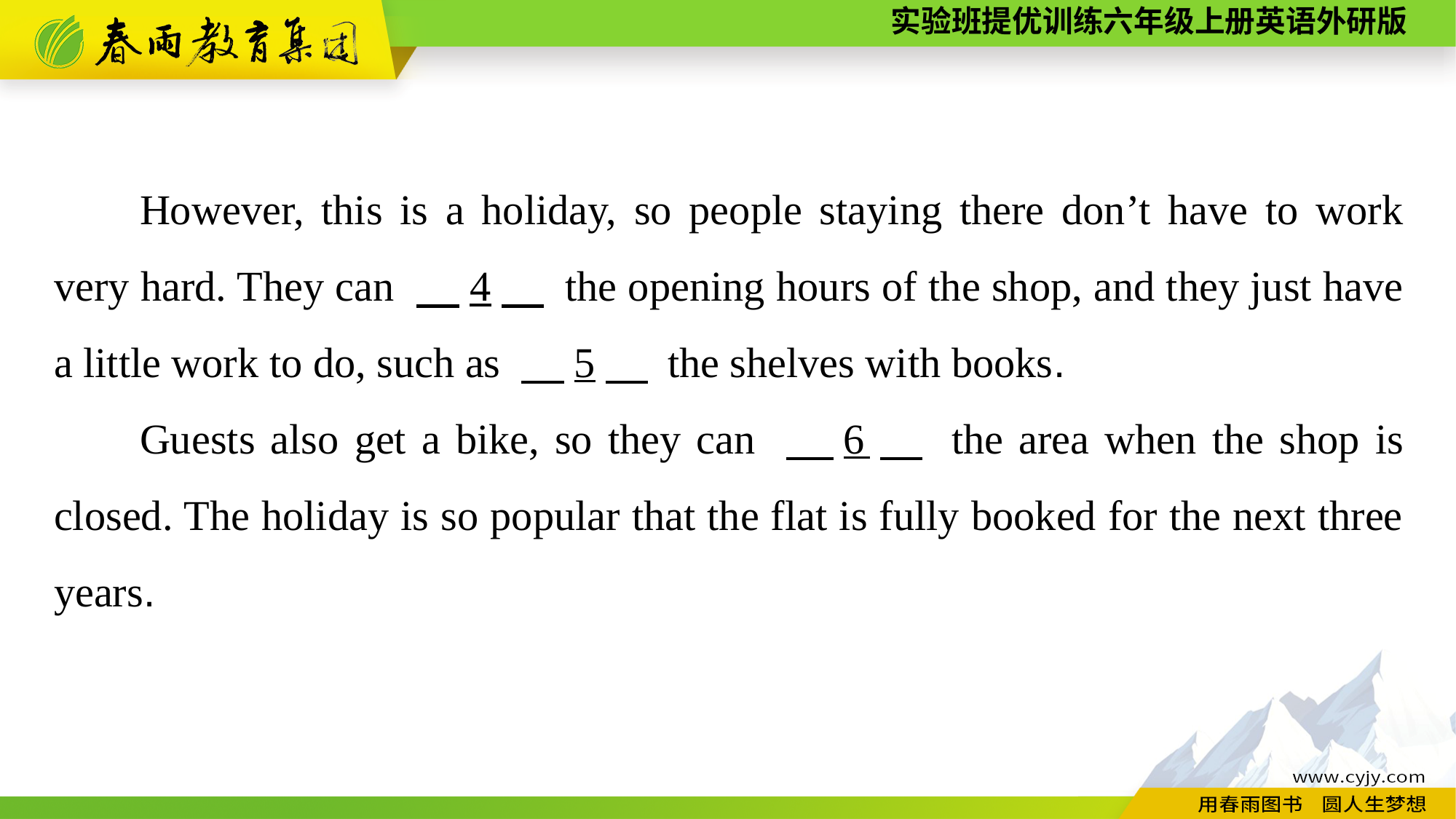

However, this is a holiday, so people staying there don’t have to work very hard. They can 　4　 the opening hours of the shop, and they just have a little work to do, such as 　5　 the shelves with books.
Guests also get a bike, so they can 　6　 the area when the shop is closed. The holiday is so popular that the flat is fully booked for the next three years.